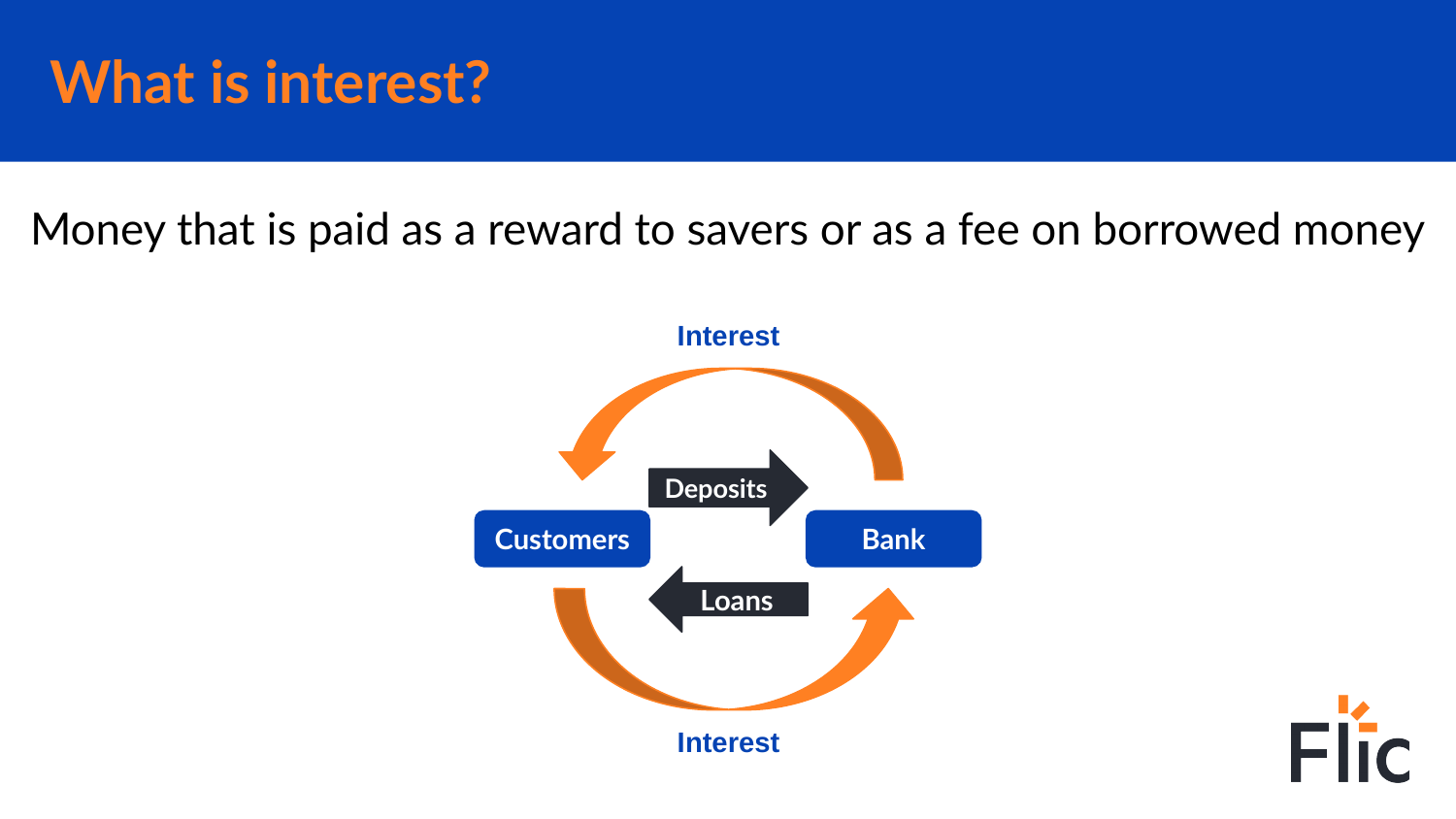

# What is interest?
Money that is paid as a reward to savers or as a fee on borrowed money
Interest

Deposits
Customers
Bank
Loans

Interest